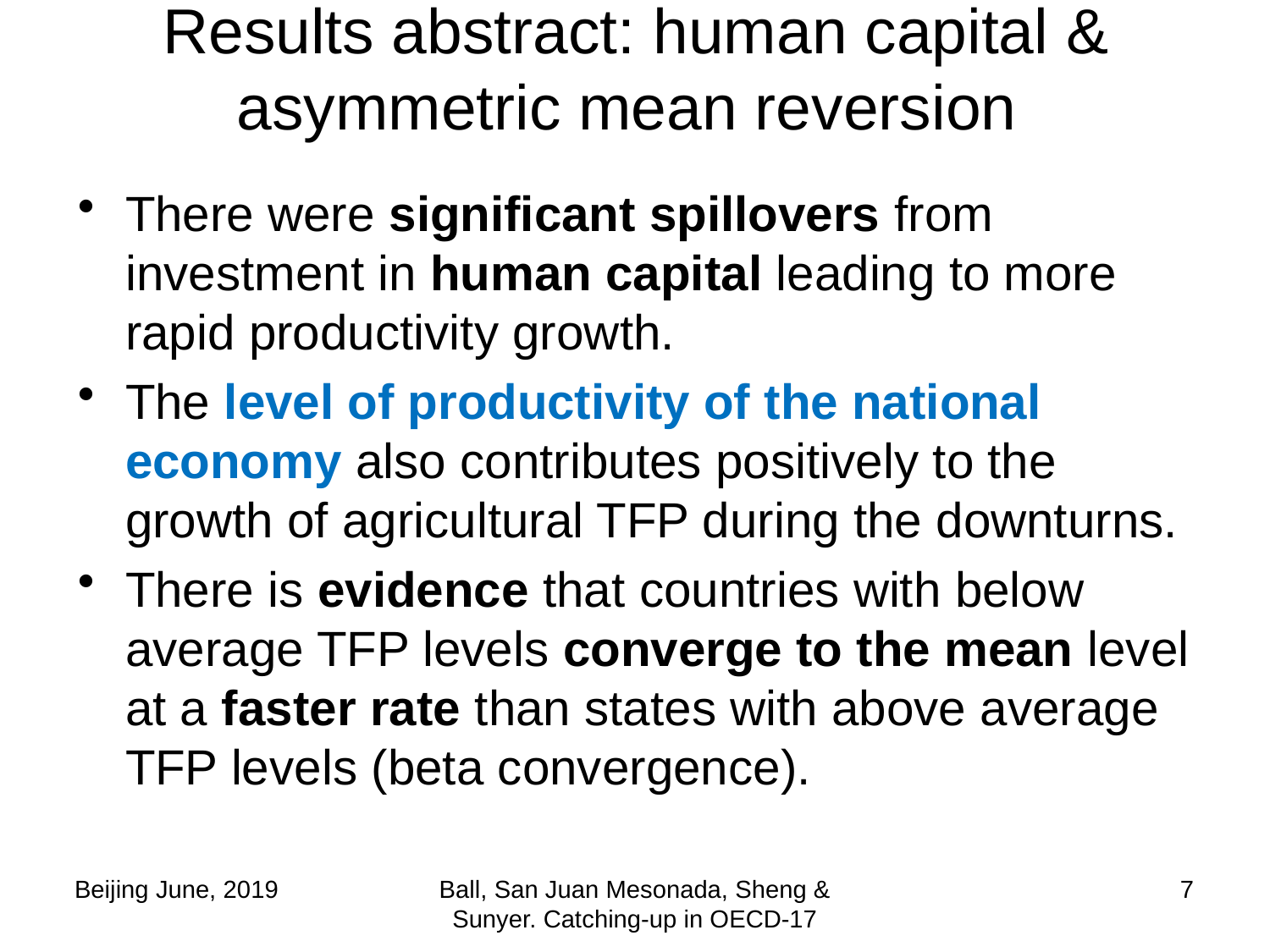

# Results abstract: human capital & asymmetric mean reversion
There were significant spillovers from investment in human capital leading to more rapid productivity growth.
The level of productivity of the national economy also contributes positively to the growth of agricultural TFP during the downturns.
There is evidence that countries with below average TFP levels converge to the mean level at a faster rate than states with above average TFP levels (beta convergence).

 Beijing June, 2019
Ball, San Juan Mesonada, Sheng & Sunyer. Catching-up in OECD-17
7